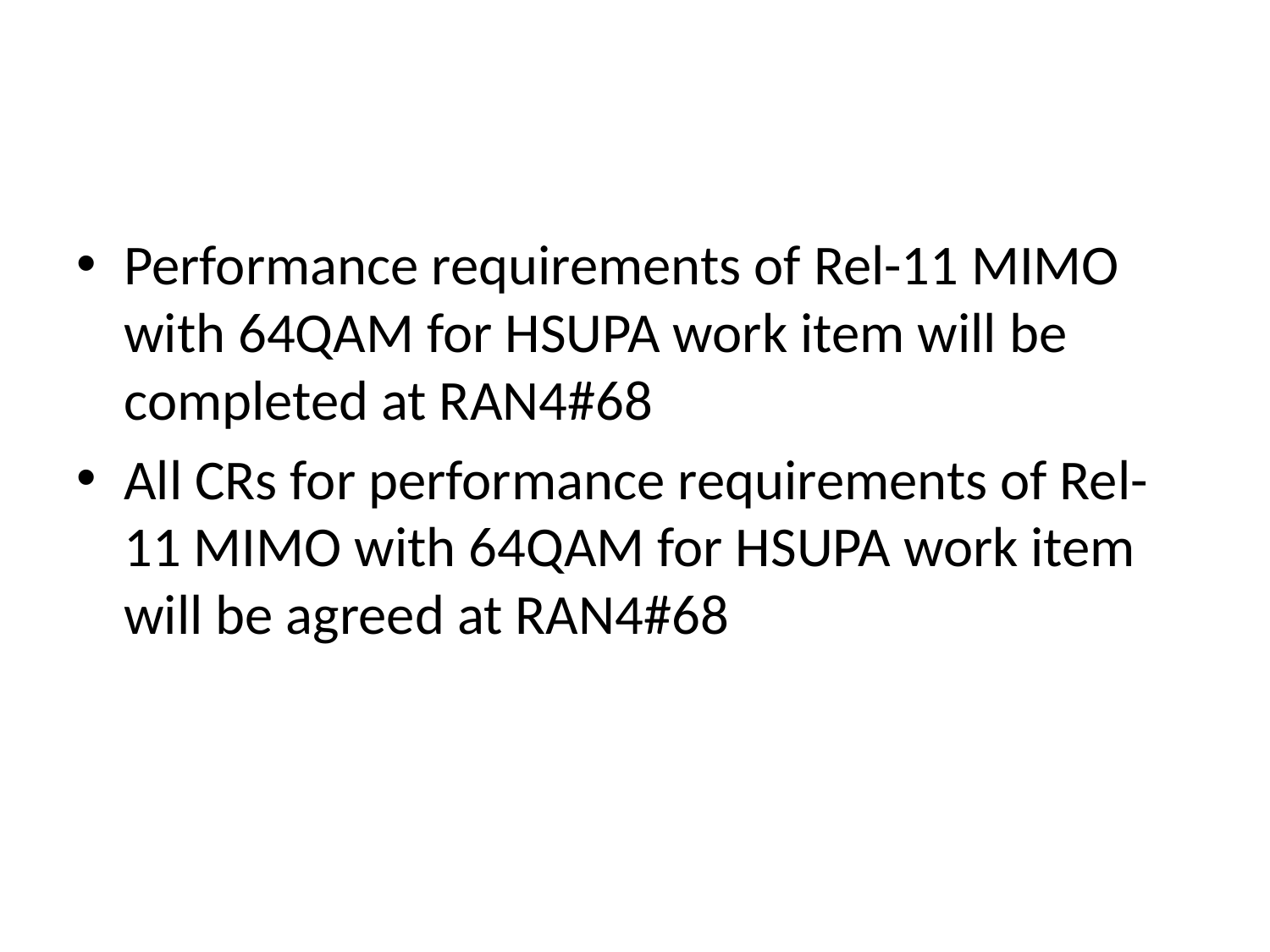

Performance requirements of Rel-11 MIMO with 64QAM for HSUPA work item will be completed at RAN4#68
All CRs for performance requirements of Rel-11 MIMO with 64QAM for HSUPA work item will be agreed at RAN4#68